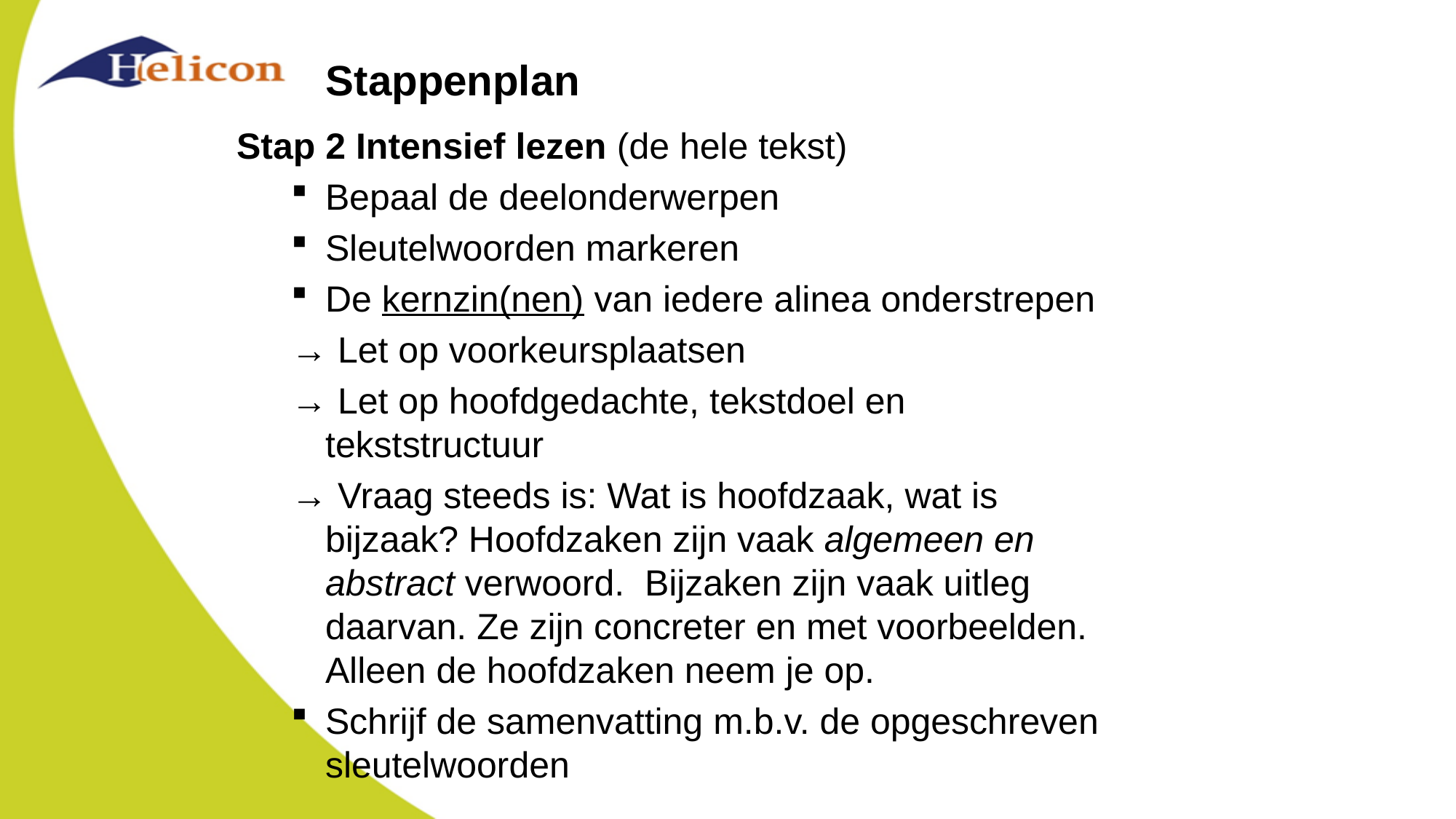

# Stappenplan
Stap 2 Intensief lezen (de hele tekst)
Bepaal de deelonderwerpen
Sleutelwoorden markeren
De kernzin(nen) van iedere alinea onderstrepen
→ Let op voorkeursplaatsen
→ Let op hoofdgedachte, tekstdoel en tekststructuur
→ Vraag steeds is: Wat is hoofdzaak, wat is bijzaak? Hoofdzaken zijn vaak algemeen en abstract verwoord.  Bijzaken zijn vaak uitleg daarvan. Ze zijn concreter en met voorbeelden. Alleen de hoofdzaken neem je op.
Schrijf de samenvatting m.b.v. de opgeschreven sleutelwoorden